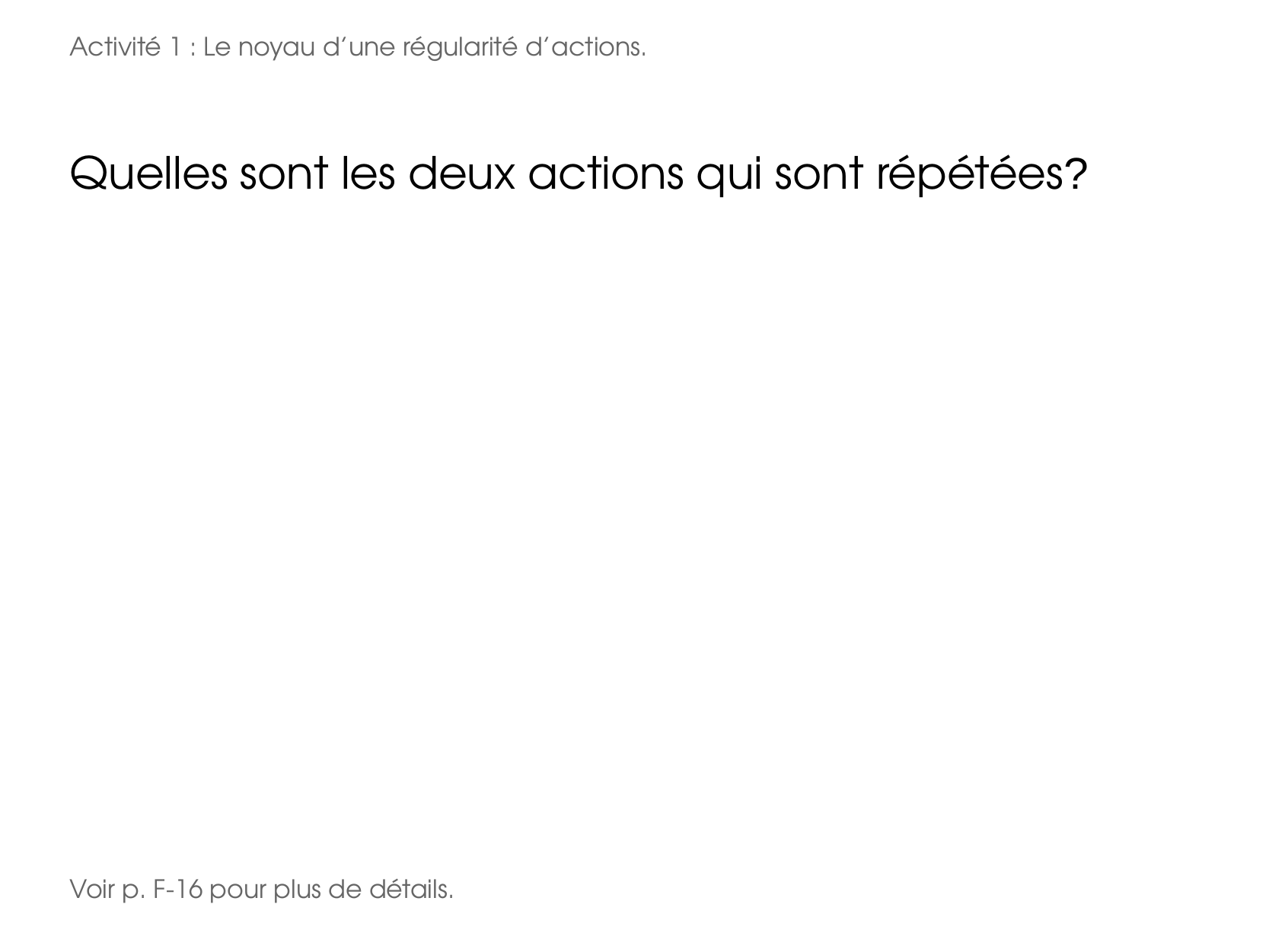

Activité 1 : Le noyau d’une régularité d’actions.
Quelles sont les deux actions qui sont répétées?
Voir p. F-16 pour plus de détails.